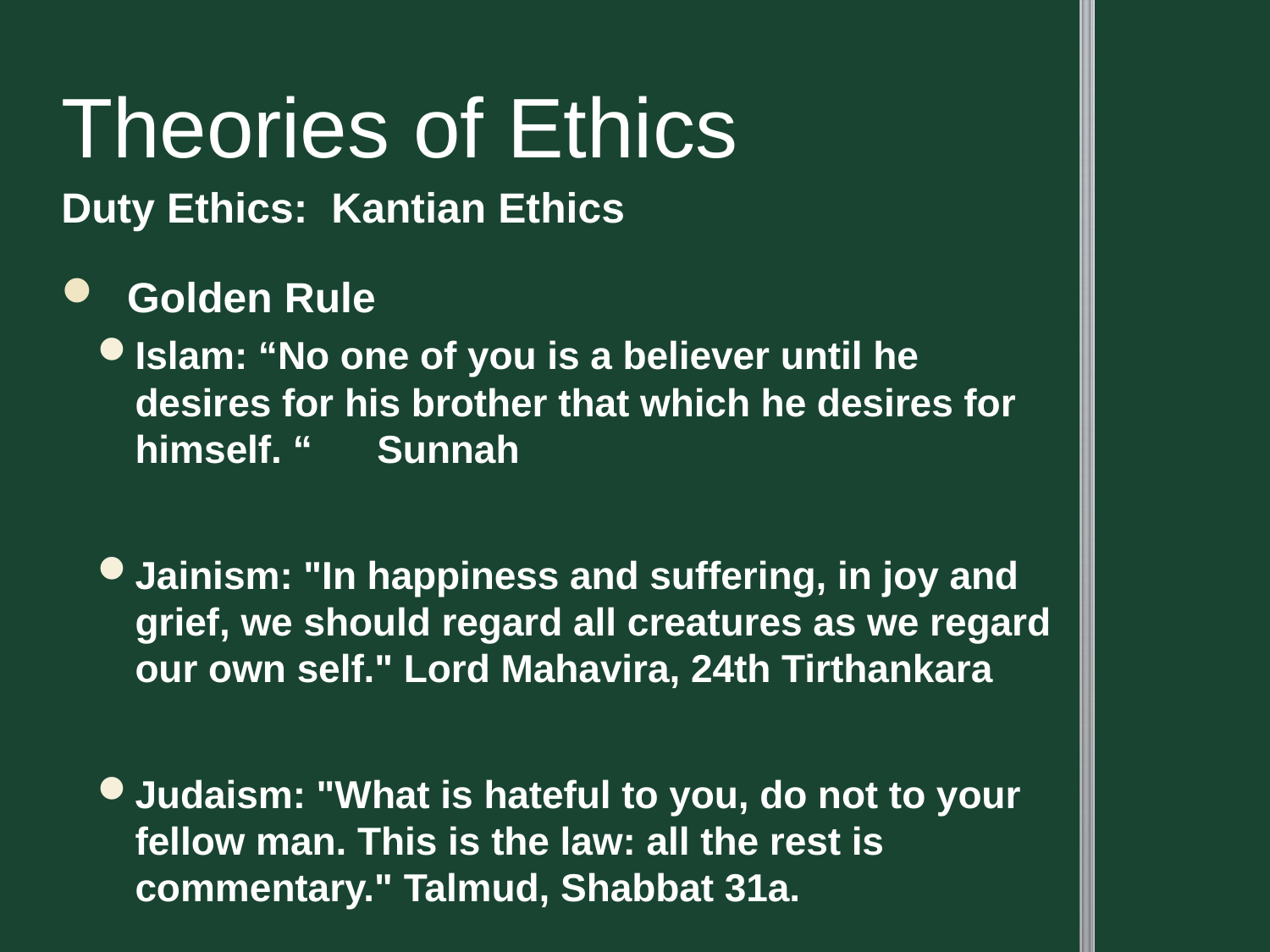

# Theories of Ethics
Duty Ethics:  Kantian Ethics
Golden Rule
Islam: “No one of you is a believer until he desires for his brother that which he desires for himself. “      Sunnah

Jainism: "In happiness and suffering, in joy and grief, we should regard all creatures as we regard our own self." Lord Mahavira, 24th Tirthankara

Judaism: "What is hateful to you, do not to your fellow man. This is the law: all the rest is commentary." Talmud, Shabbat 31a.